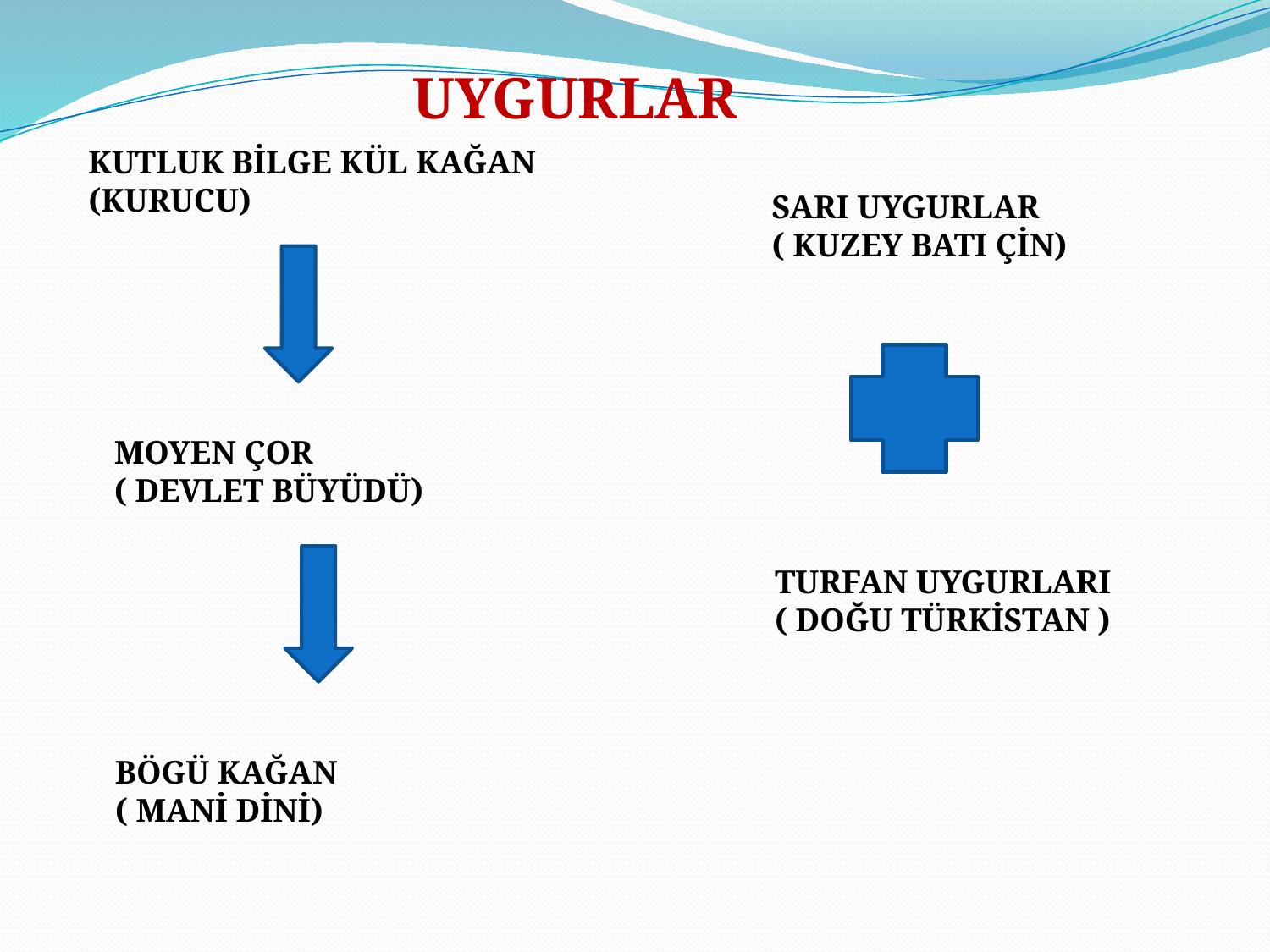

UYGURLAR
KUTLUK BİLGE KÜL KAĞAN
(KURUCU)
SARI UYGURLAR
( KUZEY BATI ÇİN)

MOYEN ÇOR
( DEVLET BÜYÜDÜ)

TURFAN UYGURLARI
( DOĞU TÜRKİSTAN )
BÖGÜ KAĞAN
( MANİ DİNİ)